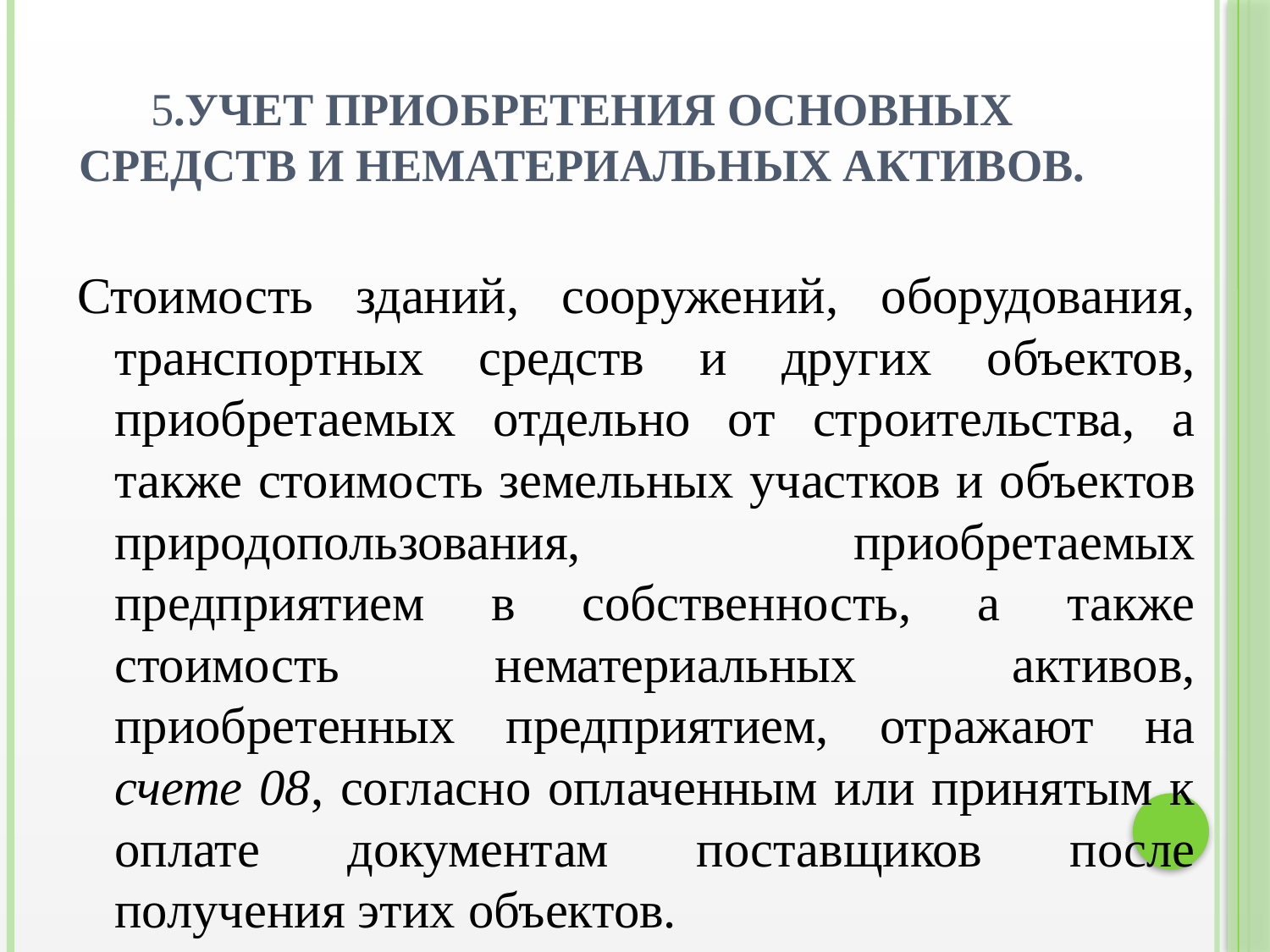

# 5.Учет приобретения основных средств и нематериальных активов.
Стоимость зданий, сооружений, оборудования, транспортных средств и других объектов, приобретаемых отдельно от строительства, а также стоимость земельных участков и объектов природопользования, приобретаемых предприятием в собственность, а также стоимость нематериальных активов, приобретенных предприятием, отражают на счете 08, согласно оплаченным или принятым к оплате документам поставщиков после получения этих объектов.